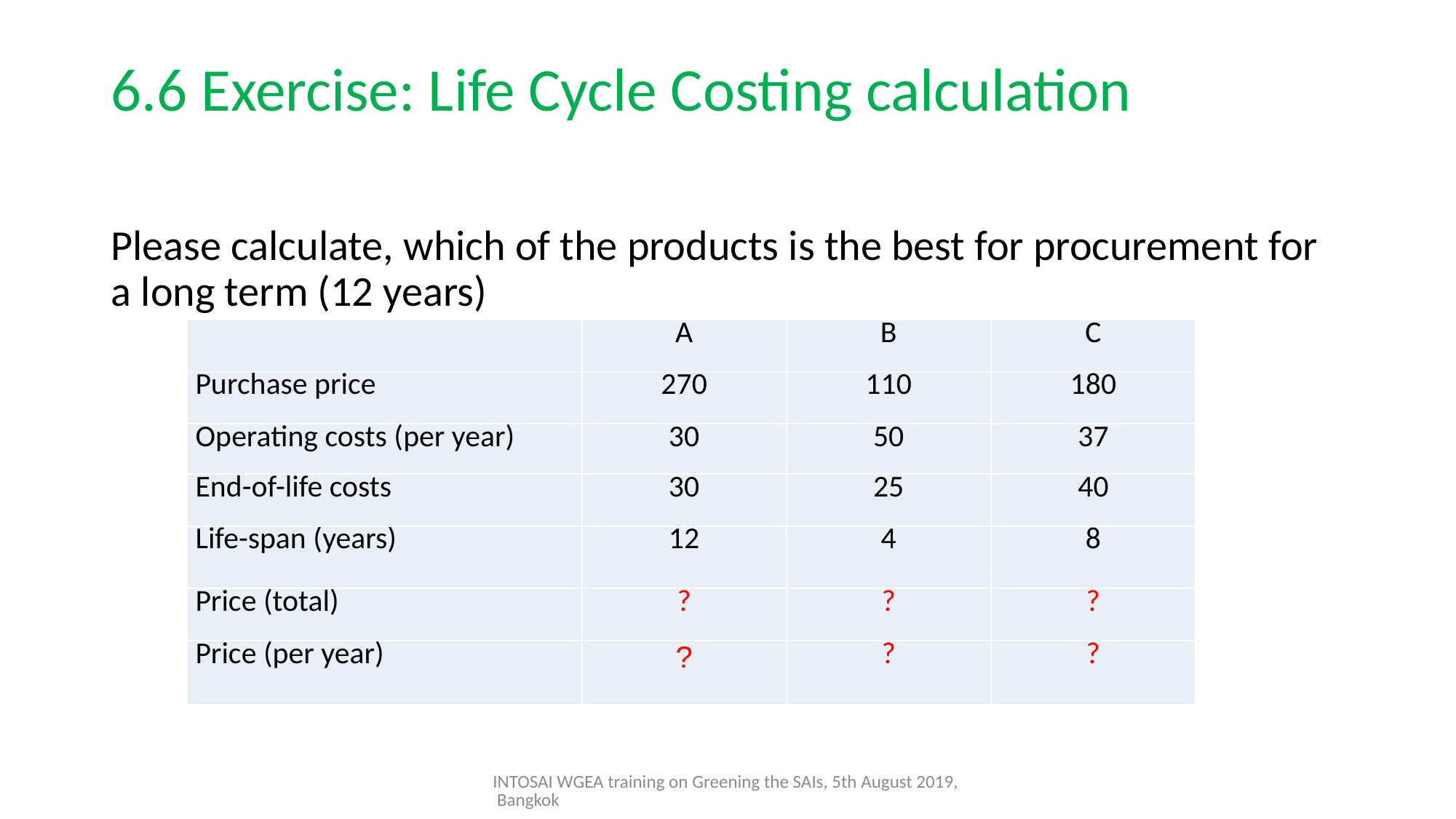

# 6.6 Exercise: Life Cycle Costing calculation
Please calculate, which of the products is the best for procurement for a long term (12 years)
|  | A | B | C |
| --- | --- | --- | --- |
| Purchase price | 270 | 110 | 180 |
| Operating costs (per year) | 30 | 50 | 37 |
| End-of-life costs | 30 | 25 | 40 |
| Life-span (years) | 12 | 4 | 8 |
| Price (total) | ? | ? | ? |
| Price (per year) | ? | ? | ? |
INTOSAI WGEA training on Greening the SAIs, 5th August 2019, Bangkok